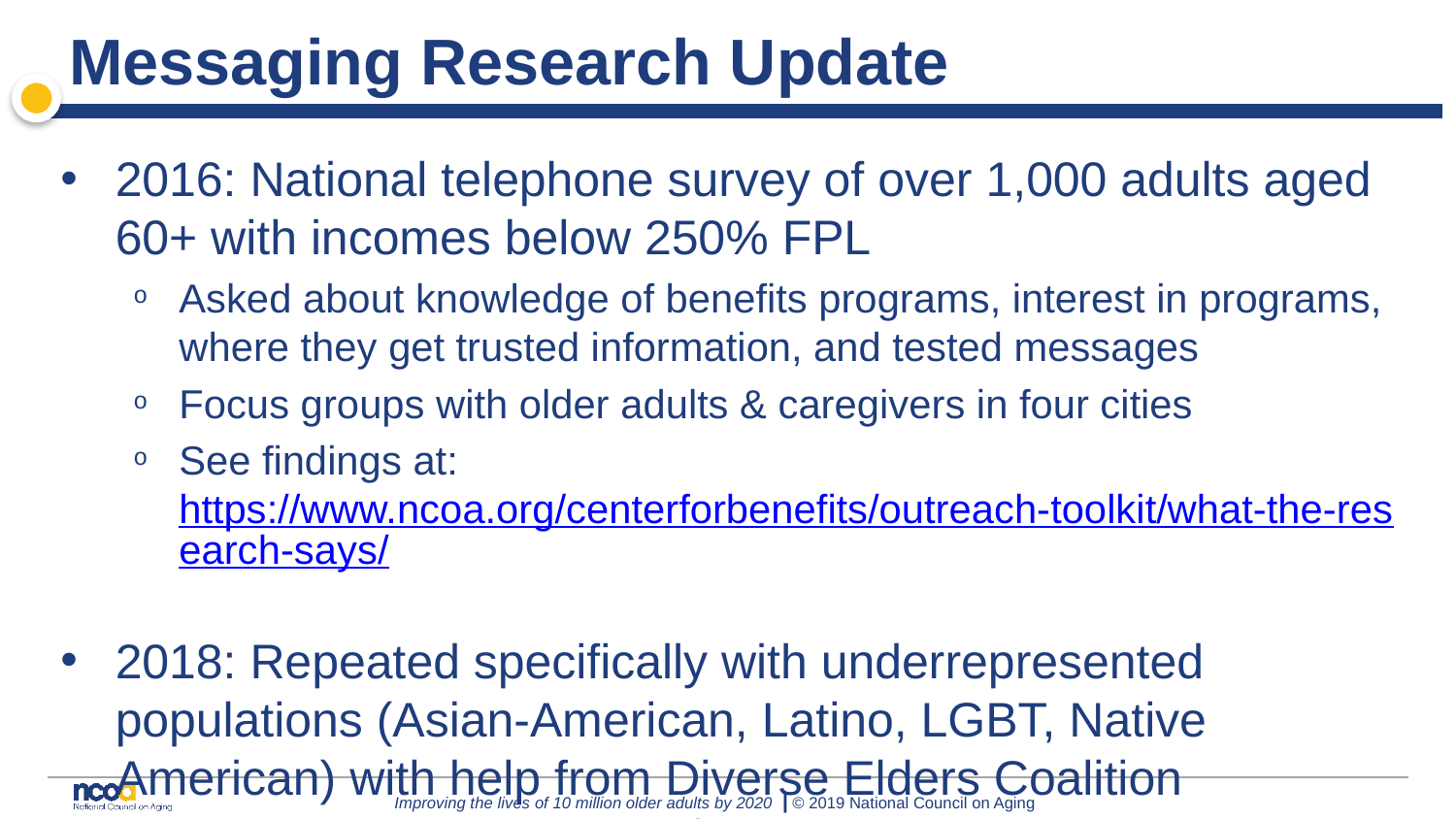

# Messaging Research Update
2016: National telephone survey of over 1,000 adults aged 60+ with incomes below 250% FPL​
Asked about knowledge of benefits programs, interest in programs, where they get trusted information, and tested messages​
Focus groups with older adults & caregivers in four cities
See findings at: https://www.ncoa.org/centerforbenefits/outreach-toolkit/what-the-research-says/
2018: Repeated specifically with underrepresented populations (Asian-American, Latino, LGBT, Native American) with help from Diverse Elders Coalition